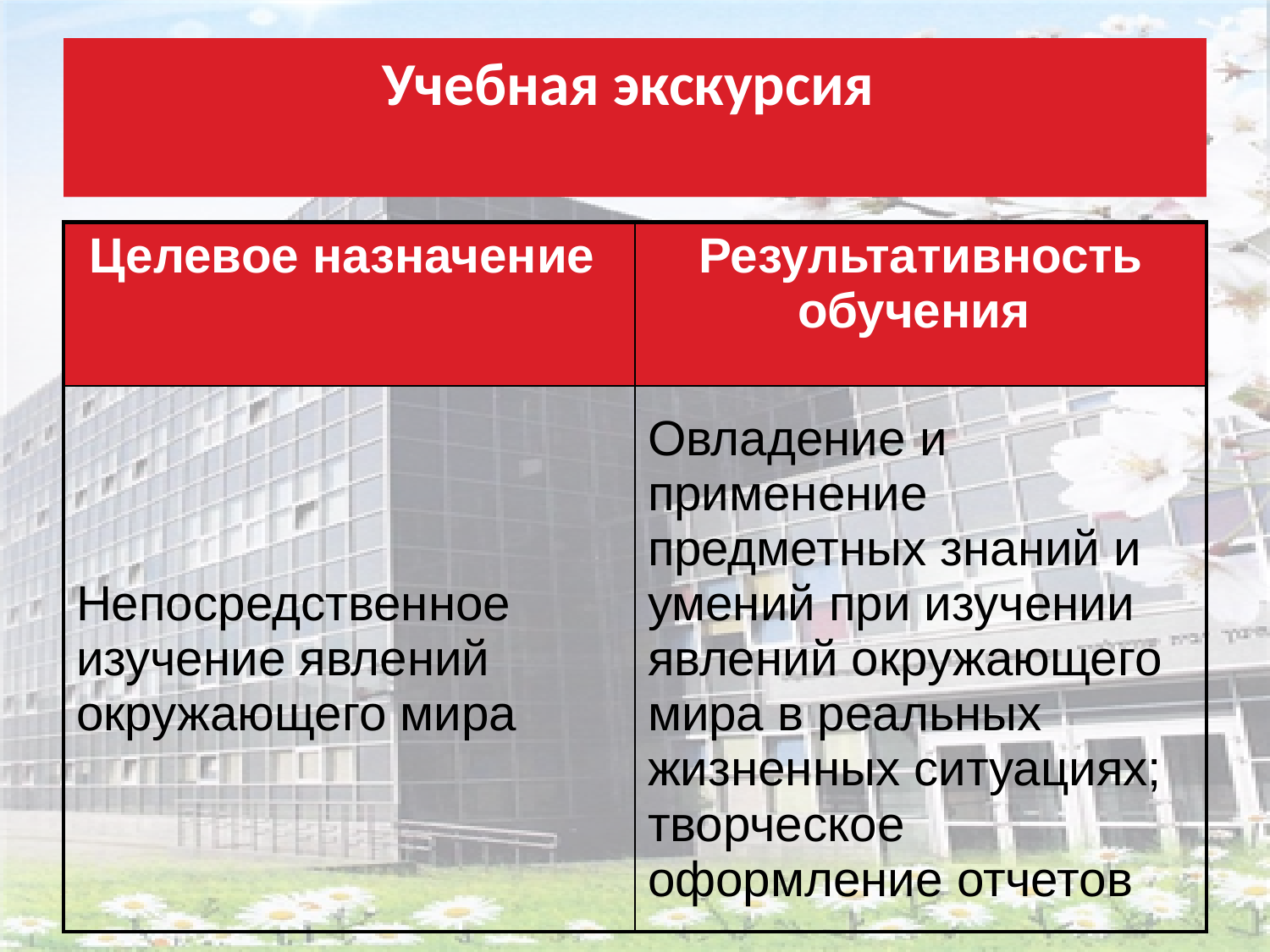

# Учебная экскурсия
| Целевое назначение | Результативность обучения |
| --- | --- |
| Непосредственное изучение явлений окружающего мира | Овладение и применение предметных знаний и умений при изучении явлений окружающего мира в реальных жизненных ситуациях; творческое оформление отчетов |